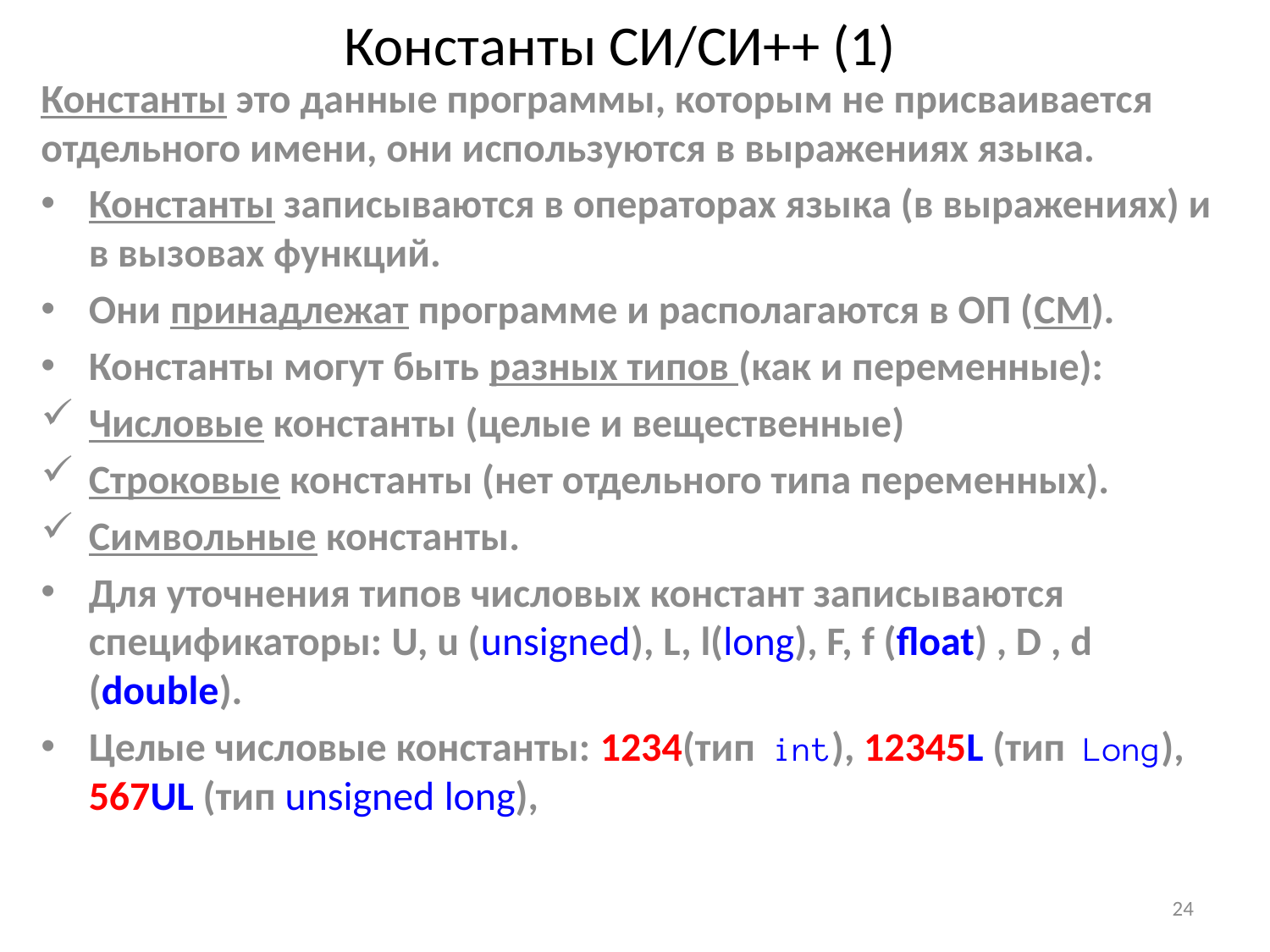

# Константы СИ/СИ++ (1)
Константы это данные программы, которым не присваивается отдельного имени, они используются в выражениях языка.
Константы записываются в операторах языка (в выражениях) и в вызовах функций.
Они принадлежат программе и располагаются в ОП (СМ).
Константы могут быть разных типов (как и переменные):
Числовые константы (целые и вещественные)
Строковые константы (нет отдельного типа переменных).
Символьные константы.
Для уточнения типов числовых констант записываются  спецификаторы: U, u (unsigned), L, l(long), F, f (float) , D , d (double).
Целые числовые константы: 1234(тип  int), 12345L (тип  Long), 567UL (тип unsigned long),

24